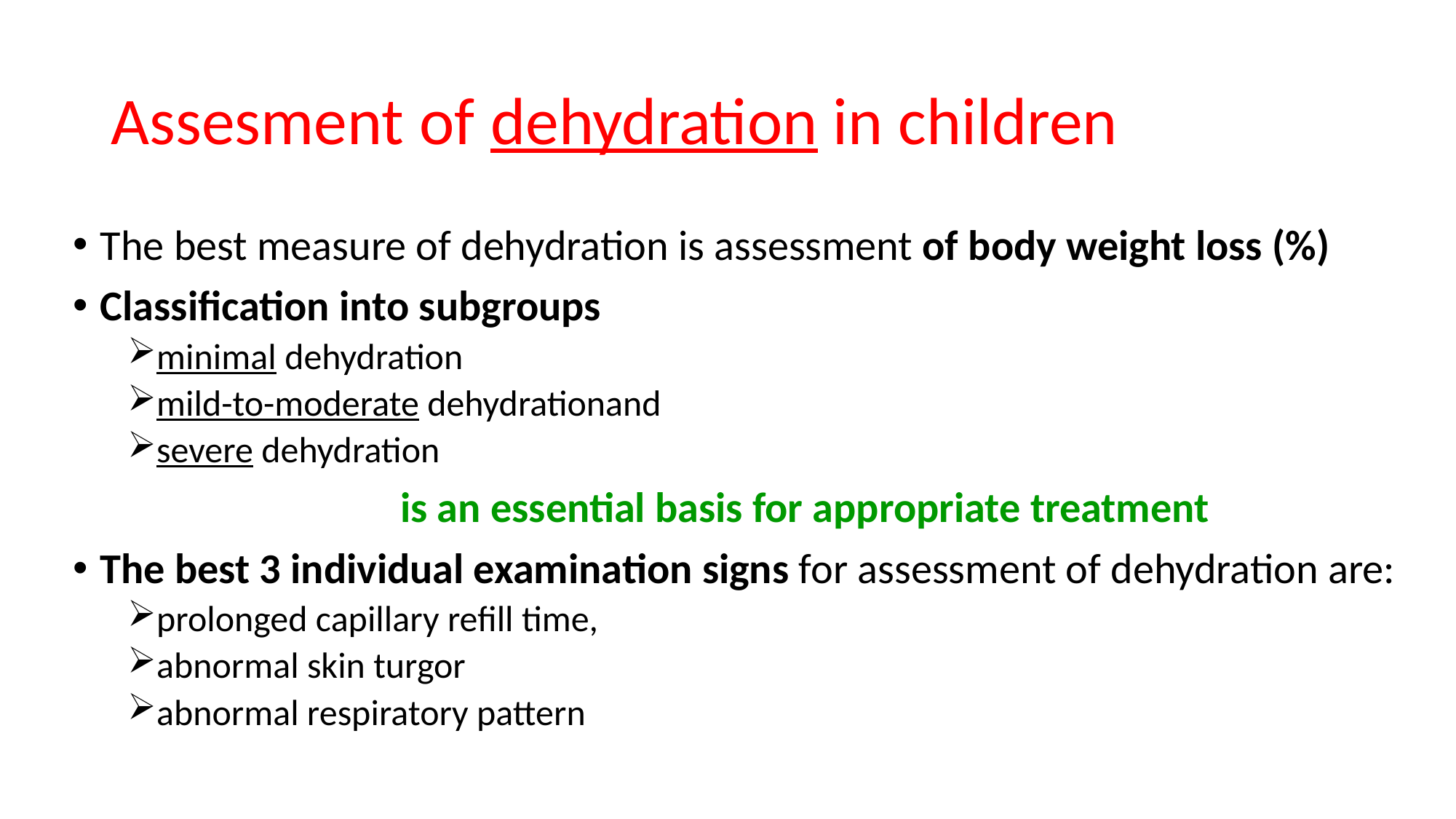

# Assesment of dehydration in children
The best measure of dehydration is assessment of body weight loss (%)
Classification into subgroups
minimal dehydration
mild-to-moderate dehydrationand
severe dehydration
			is an essential basis for appropriate treatment
The best 3 individual examination signs for assessment of dehydration are:
prolonged capillary refill time,
abnormal skin turgor
abnormal respiratory pattern